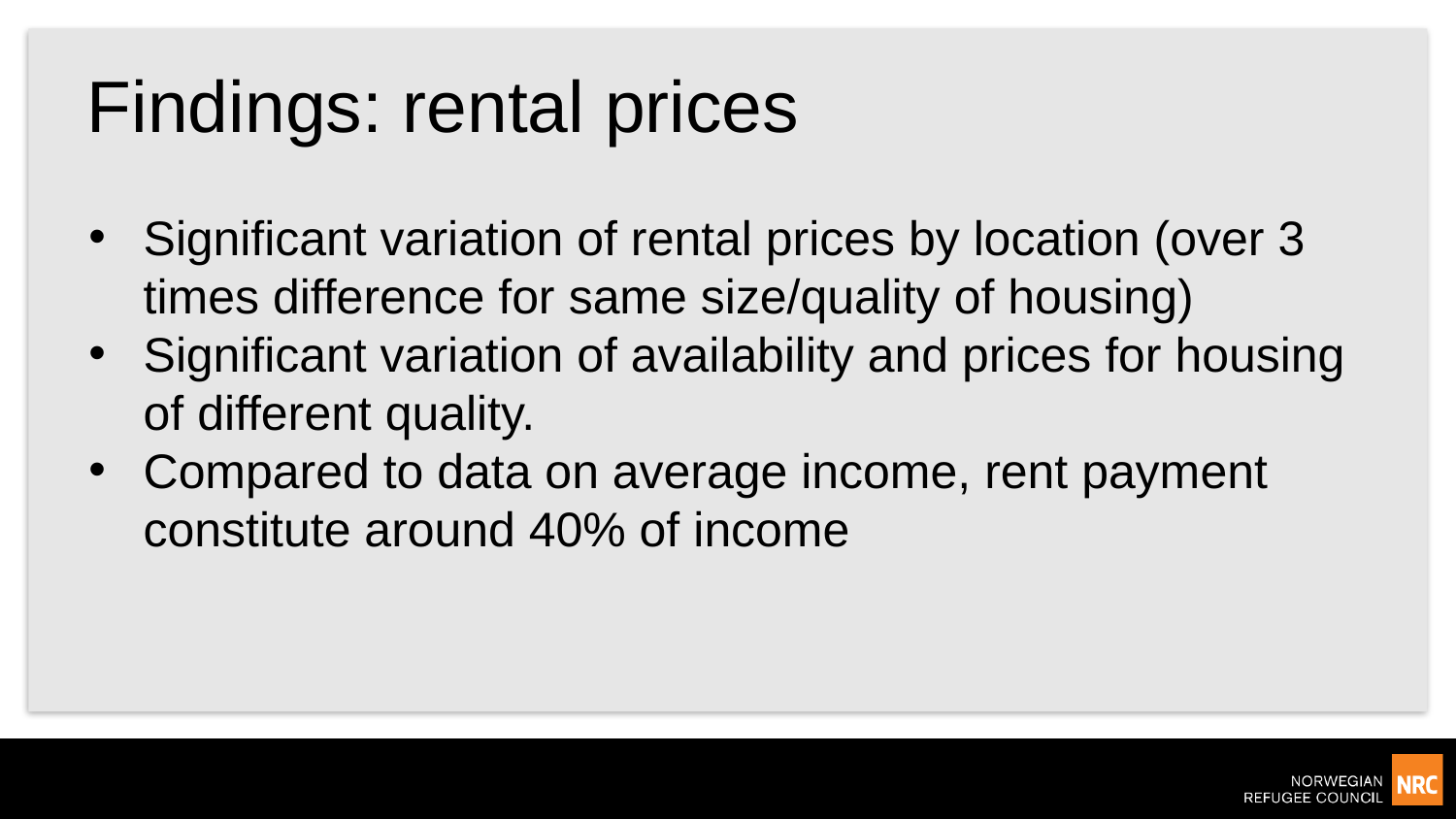

# Findings: rental prices
Significant variation of rental prices by location (over 3 times difference for same size/quality of housing)
Significant variation of availability and prices for housing of different quality.
Compared to data on average income, rent payment constitute around 40% of income